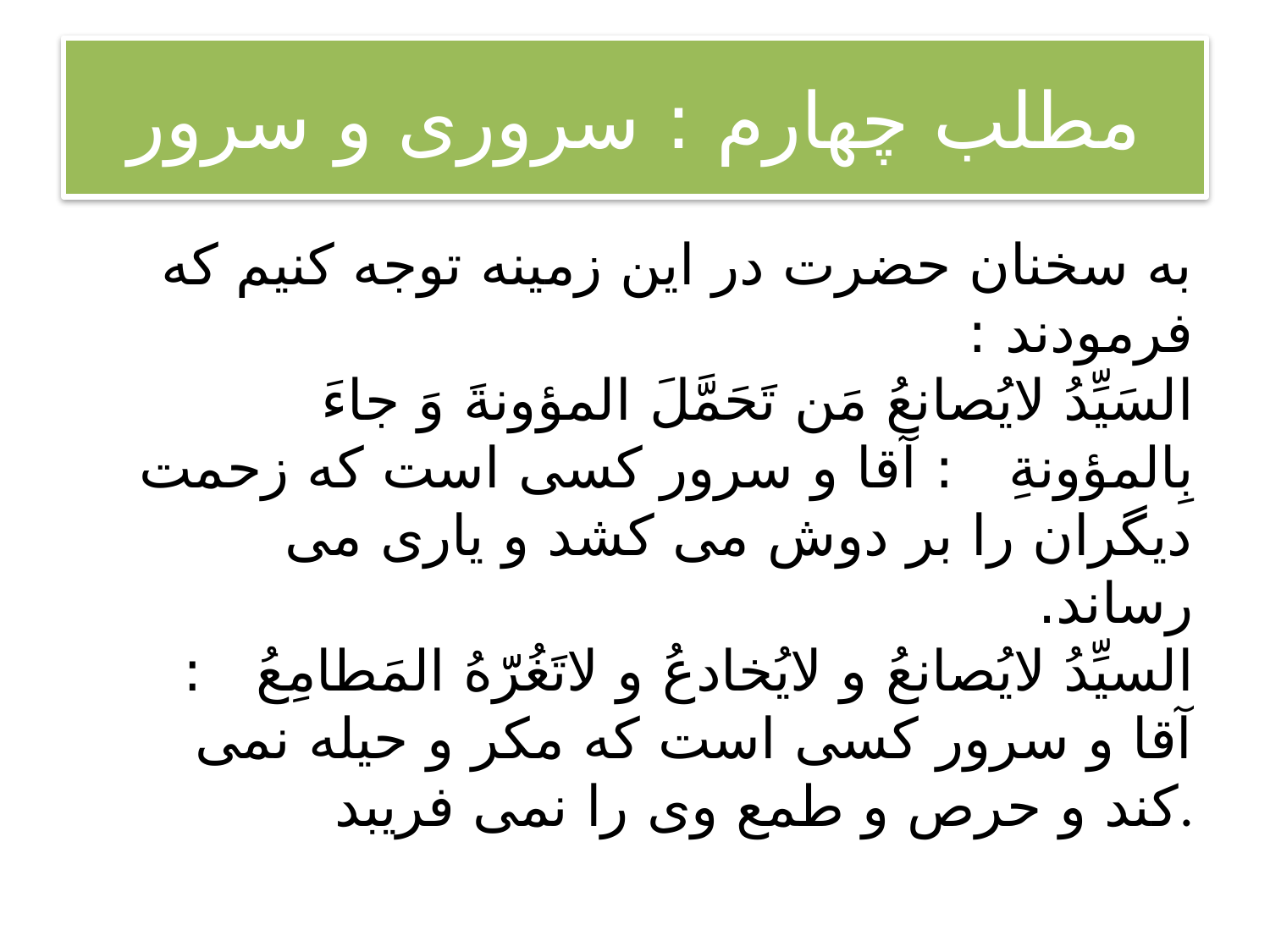

# مطلب چهارم : سروری و سرور
به سخنان حضرت در این زمینه توجه کنیم که فرمودند :
السَیِّدُ لایُصانعُ مَن تَحَمَّلَ المؤونةَ وَ جاءَ بِالمؤونةِ   : آقا و سرور کسی است که زحمت دیگران را بر دوش می کشد و یاری می رساند.
السیِّدُ لایُصانعُ و لایُخادعُ و لاتَغُرّّهُ المَطامِعُ   : آقا و سرور کسی است که مکر و حیله نمی کند و حرص و طمع وی را نمی فریبد.